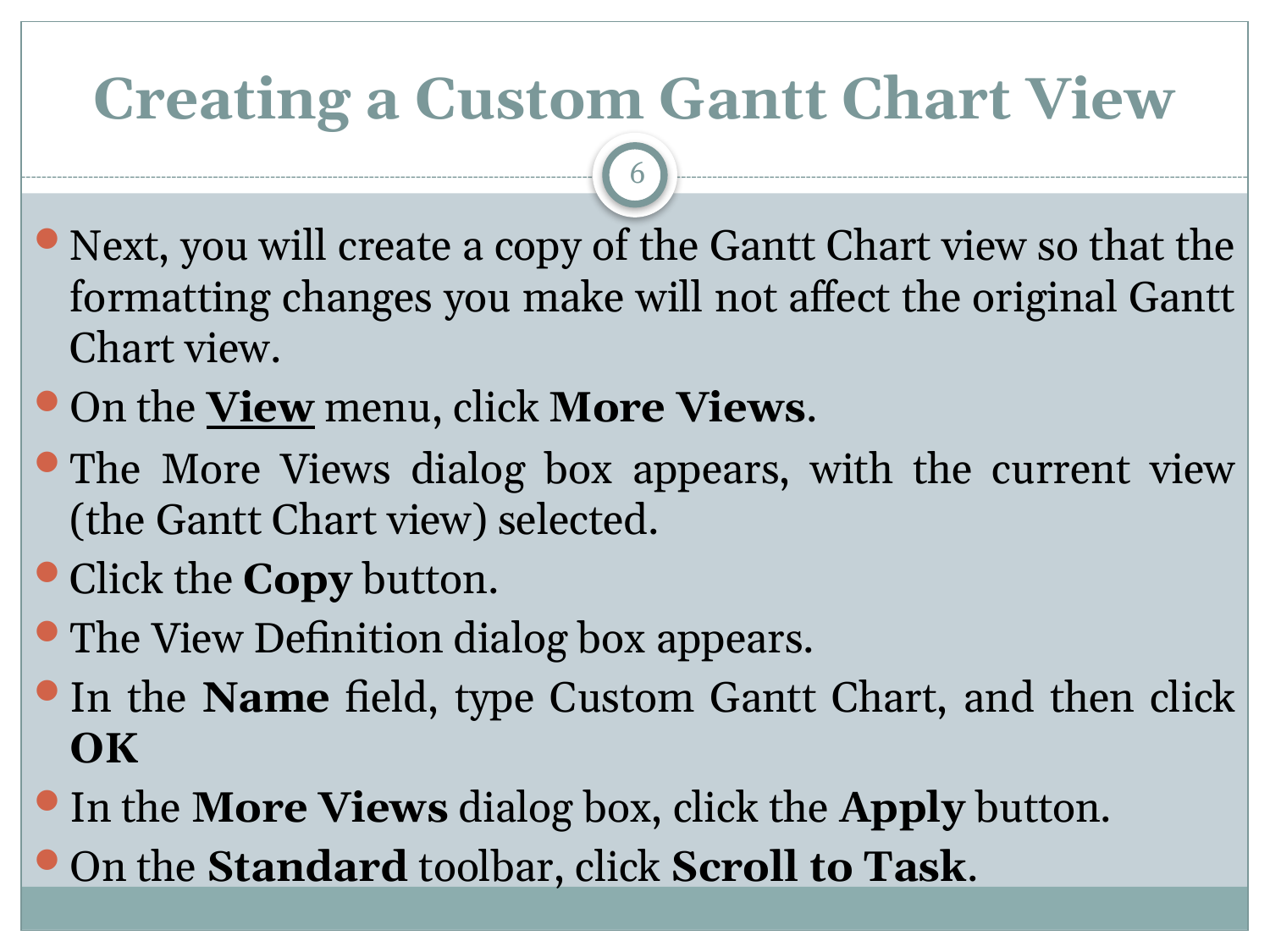

# Creating a Custom Gantt Chart View
6
Next, you will create a copy of the Gantt Chart view so that the formatting changes you make will not affect the original Gantt Chart view.
On the View menu, click More Views.
The More Views dialog box appears, with the current view (the Gantt Chart view) selected.
Click the Copy button.
The View Definition dialog box appears.
In the Name field, type Custom Gantt Chart, and then click OK
In the More Views dialog box, click the Apply button.
On the Standard toolbar, click Scroll to Task.